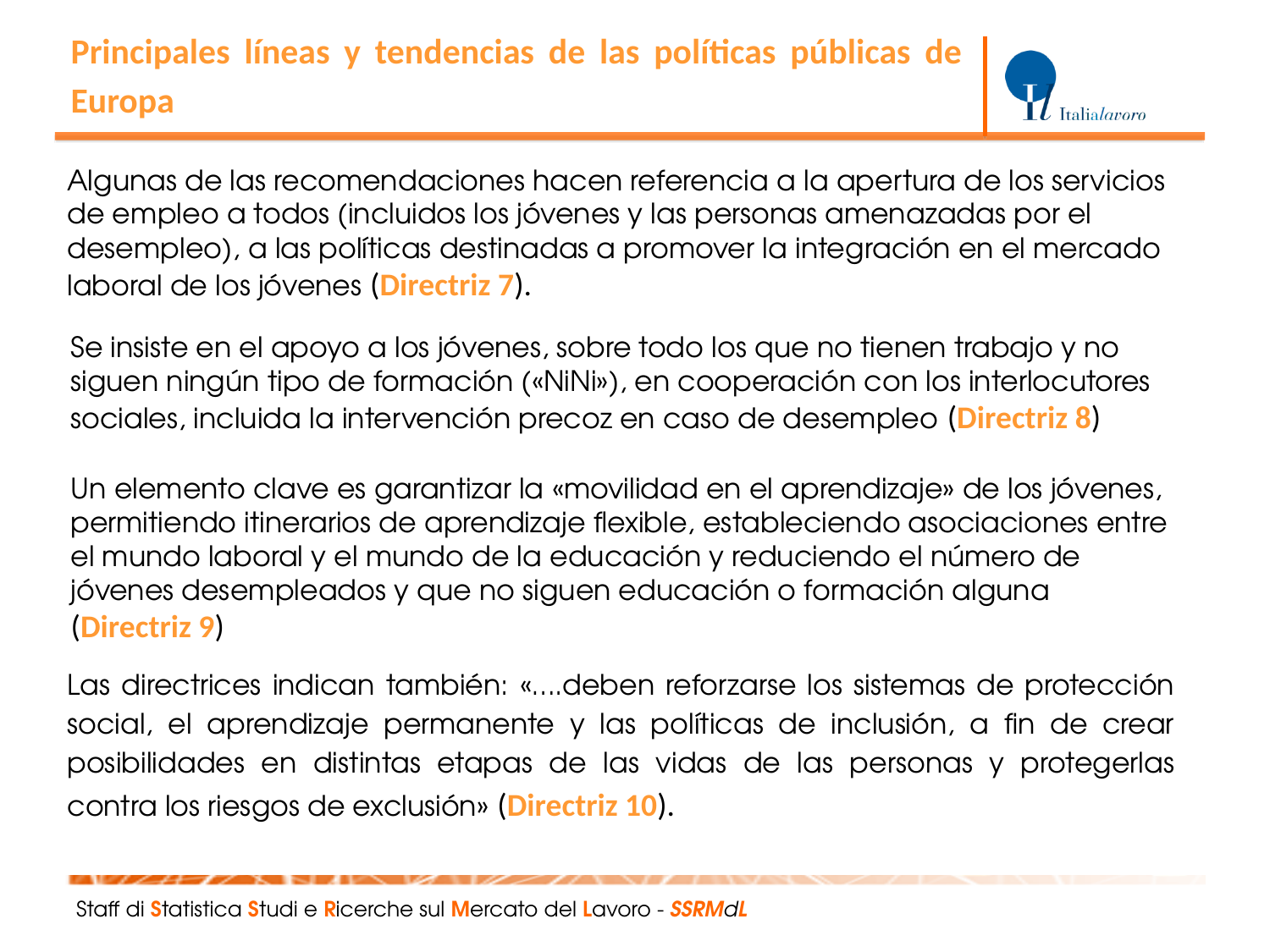

Principales líneas y tendencias de las políticas públicas de Europa
Algunas de las recomendaciones hacen referencia a la apertura de los servicios de empleo a todos (incluidos los jóvenes y las personas amenazadas por el desempleo), a las políticas destinadas a promover la integración en el mercado laboral de los jóvenes (Directriz 7).
Se insiste en el apoyo a los jóvenes, sobre todo los que no tienen trabajo y no siguen ningún tipo de formación («NiNi»), en cooperación con los interlocutores sociales, incluida la intervención precoz en caso de desempleo (Directriz 8)
Un elemento clave es garantizar la «movilidad en el aprendizaje» de los jóvenes, permitiendo itinerarios de aprendizaje flexible, estableciendo asociaciones entre el mundo laboral y el mundo de la educación y reduciendo el número de jóvenes desempleados y que no siguen educación o formación alguna (Directriz 9)
Las directrices indican también: «….deben reforzarse los sistemas de protección social, el aprendizaje permanente y las políticas de inclusión, a fin de crear posibilidades en distintas etapas de las vidas de las personas y protegerlas contra los riesgos de exclusión» (Directriz 10).
Staff di Statistica Studi e Ricerche sul Mercato del Lavoro - SSRMdL